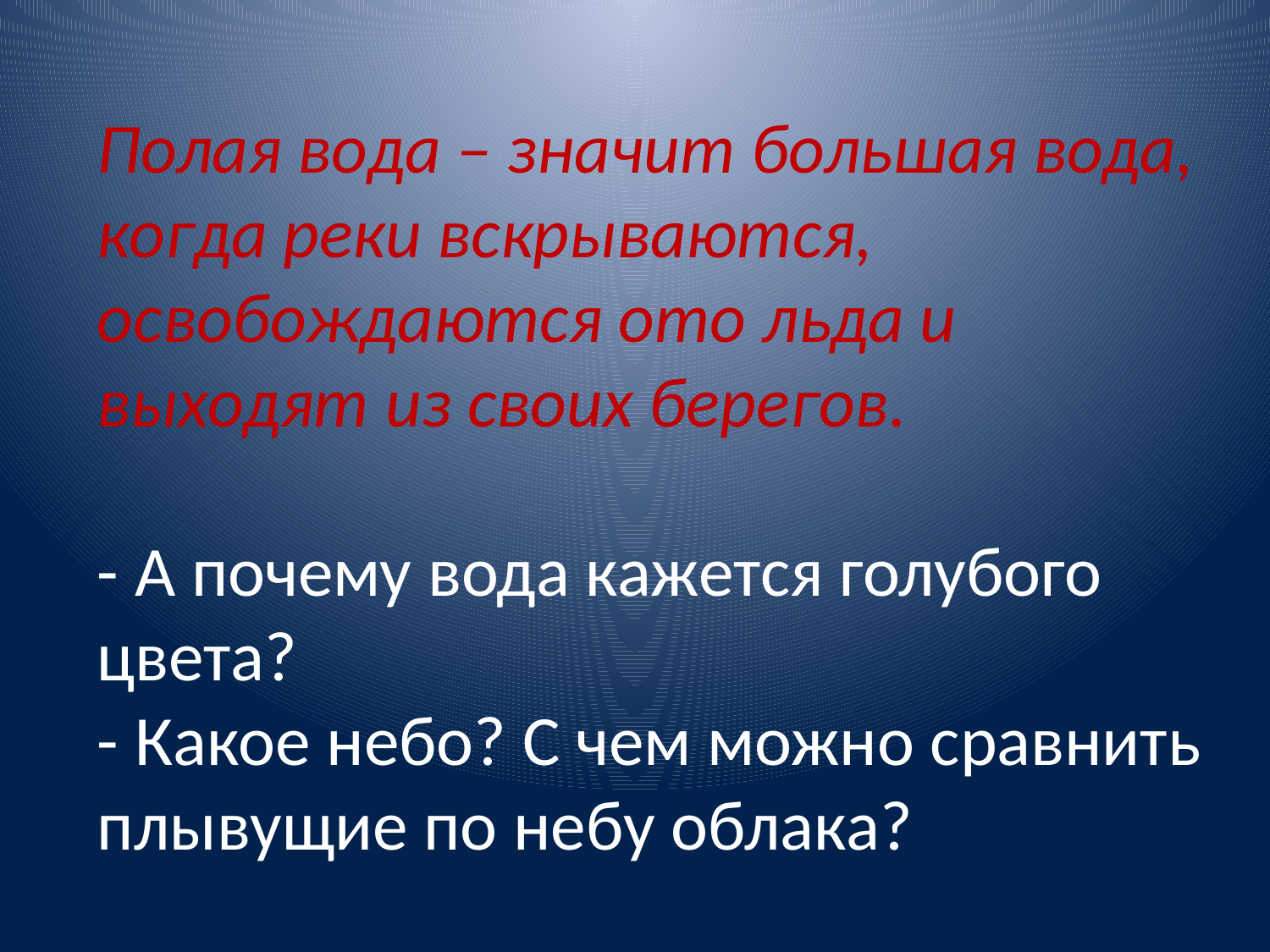

#
Полая вода – значит большая вода, когда реки вскрываются, освобождаются ото льда и выходят из своих берегов.

- А почему вода кажется голубого цвета?
- Какое небо? С чем можно сравнить плывущие по небу облака?